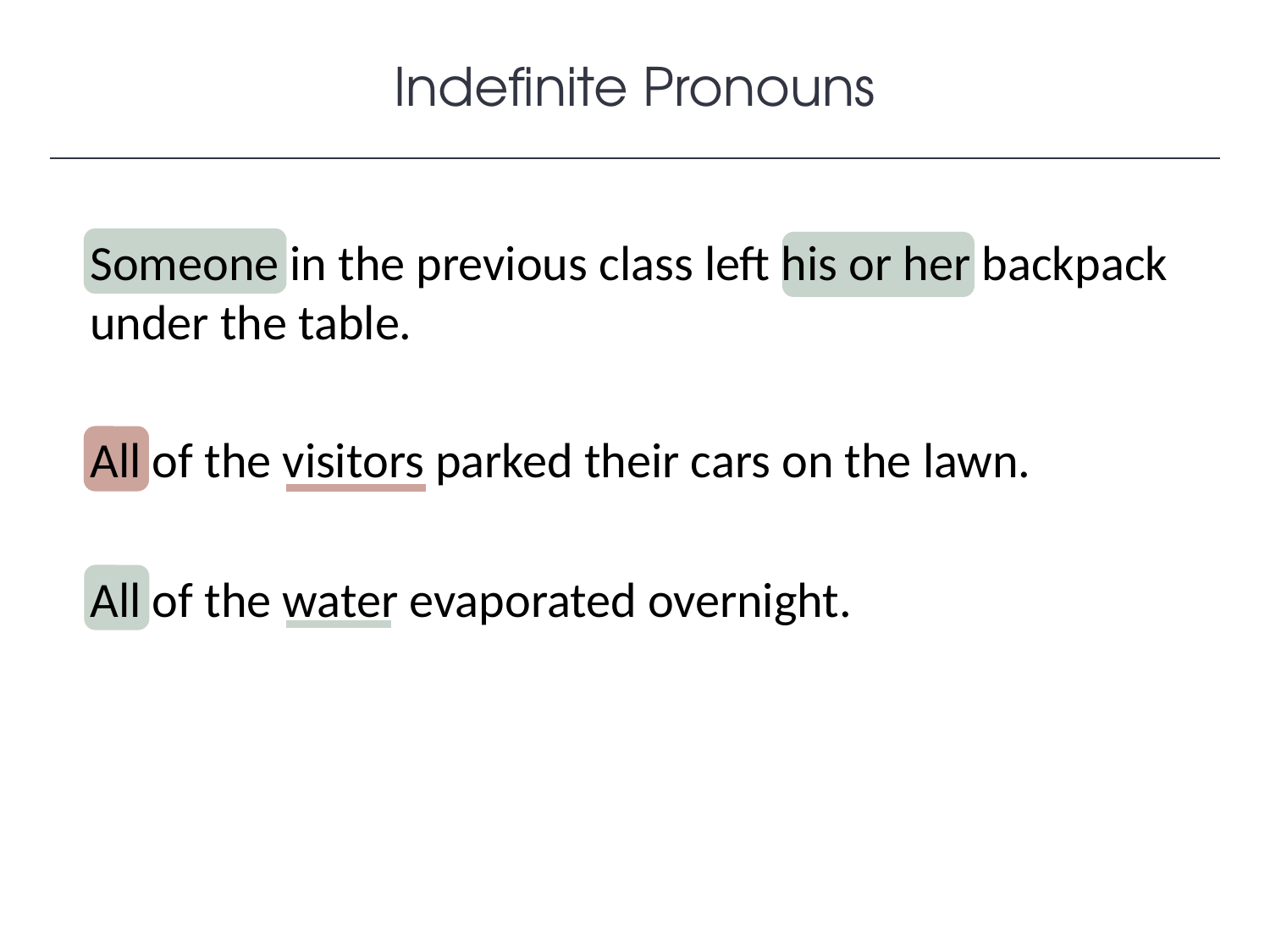

Indefinite Pronouns
HAWKES LEARNING
Someone in the previous class left his or her backpack under the table.

All of the visitors parked their cars on the lawn.

All of the water evaporated overnight.